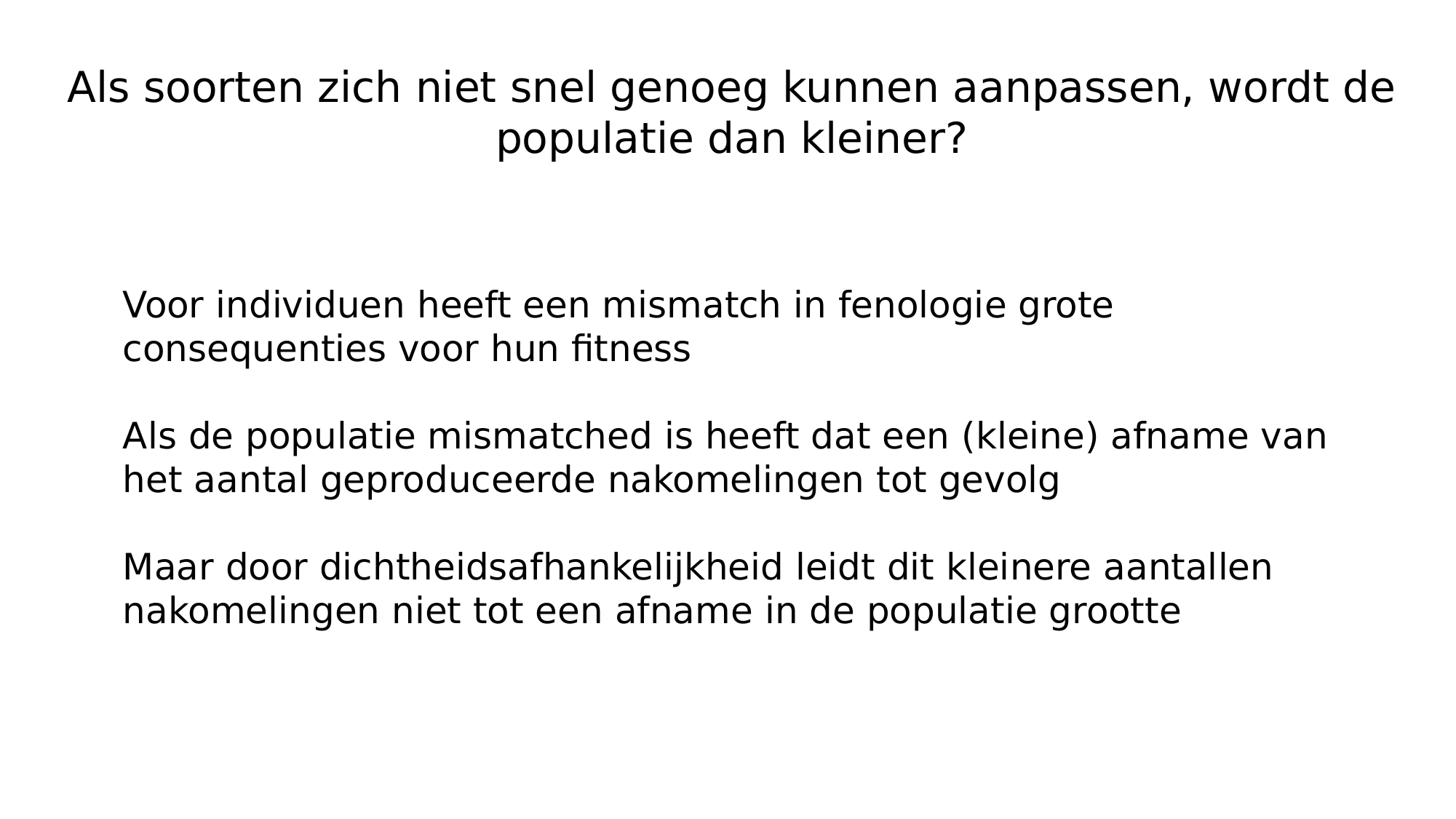

Als soorten zich niet snel genoeg kunnen aanpassen, wordt de populatie dan kleiner?
Voor individuen heeft een mismatch in fenologie grote consequenties voor hun fitness

Als de populatie mismatched is heeft dat een (kleine) afname van het aantal geproduceerde nakomelingen tot gevolg

Maar door dichtheidsafhankelijkheid leidt dit kleinere aantallen nakomelingen niet tot een afname in de populatie grootte